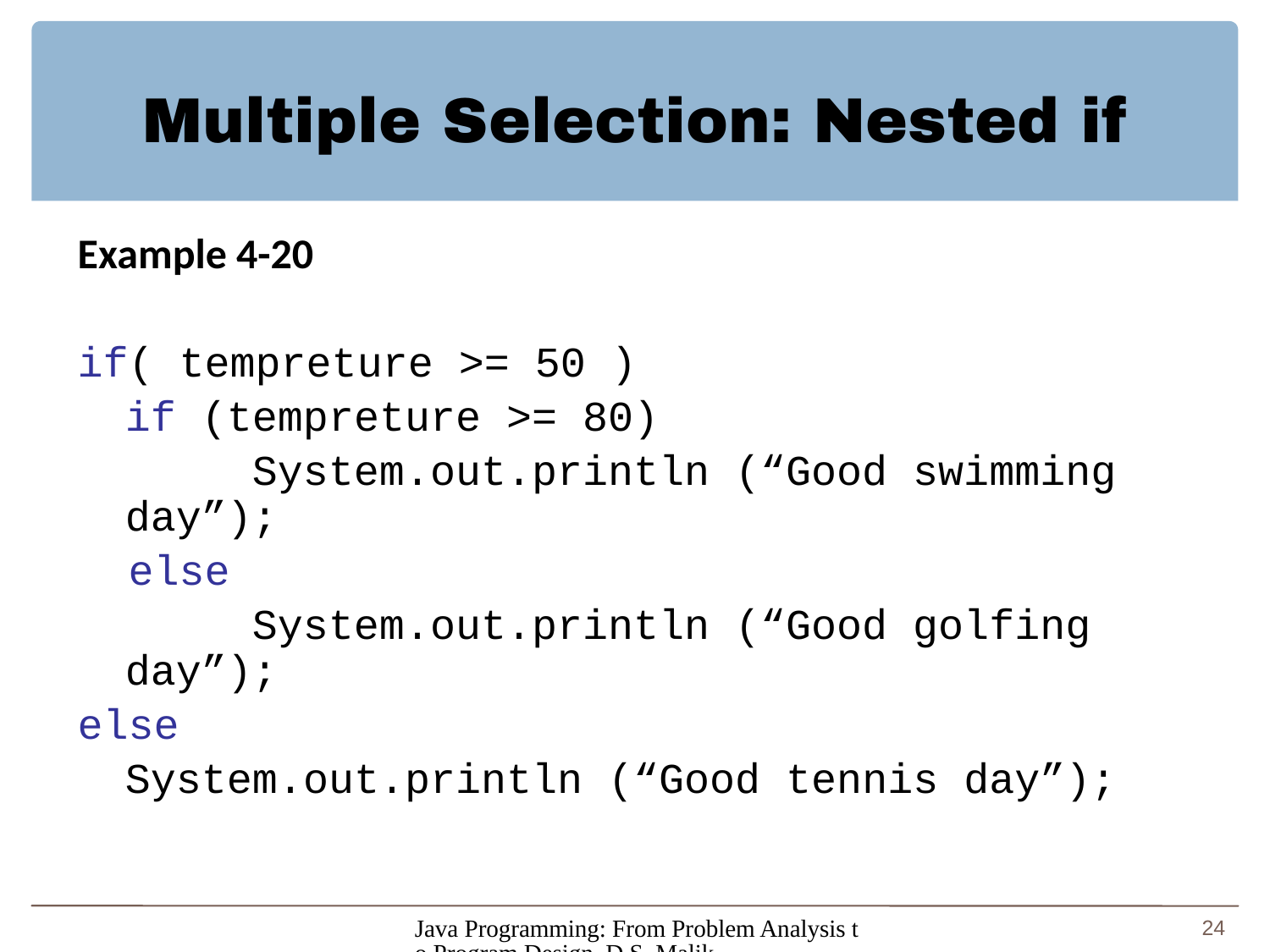

# Multiple Selection: Nested if
Example 4-20

if( tempreture >= 50 )
	if (tempreture >= 80)
 		System.out.println (“Good swimming day”);
  else
		System.out.println (“Good golfing day”);
else
	System.out.println (“Good tennis day”);
Java Programming: From Problem Analysis to Program Design, D.S. Malik
24